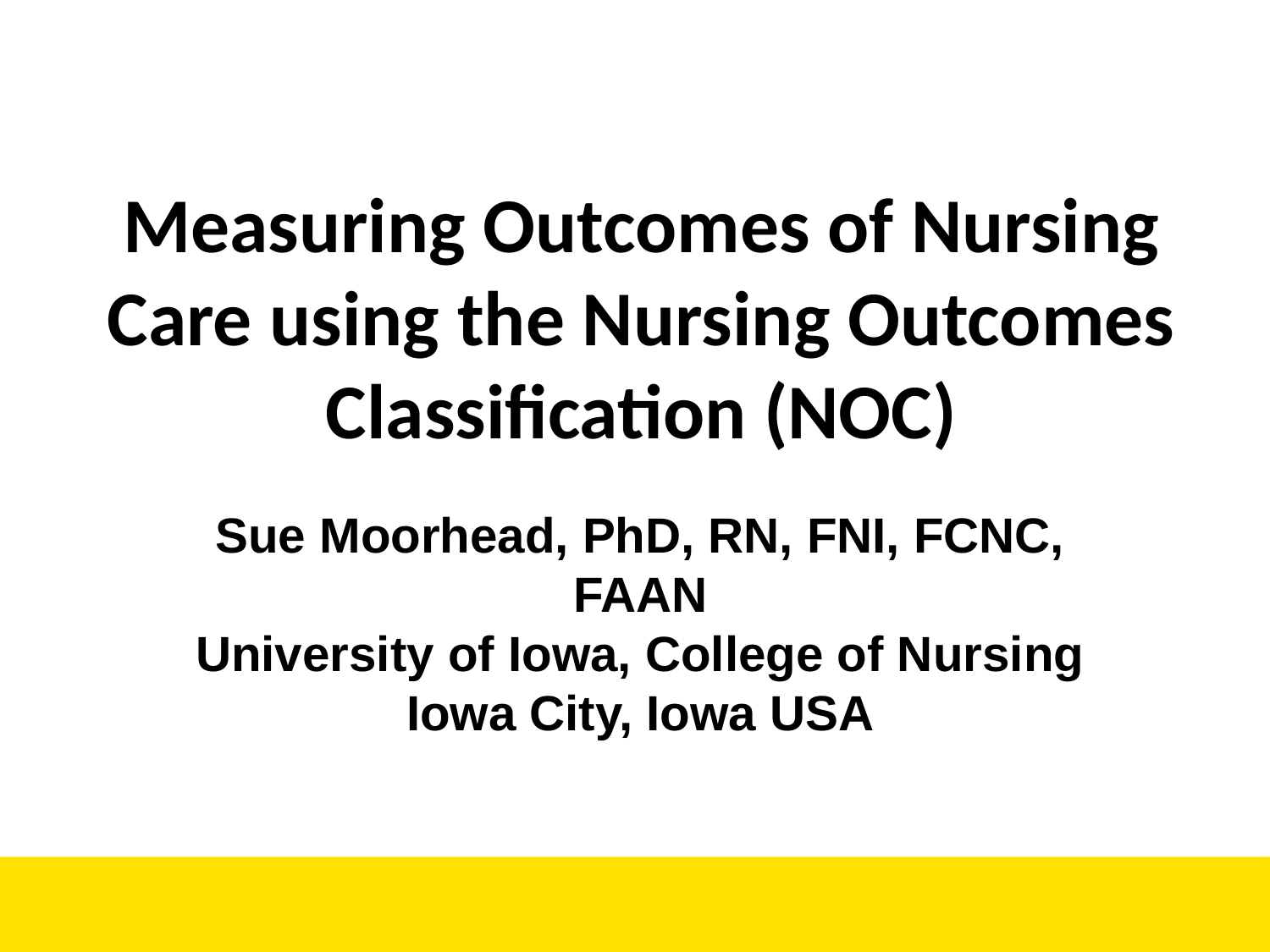

# Measuring Outcomes of Nursing Care using the Nursing Outcomes Classification (NOC)
Sue Moorhead, PhD, RN, FNI, FCNC, FAAN
University of Iowa, College of Nursing
Iowa City, Iowa USA